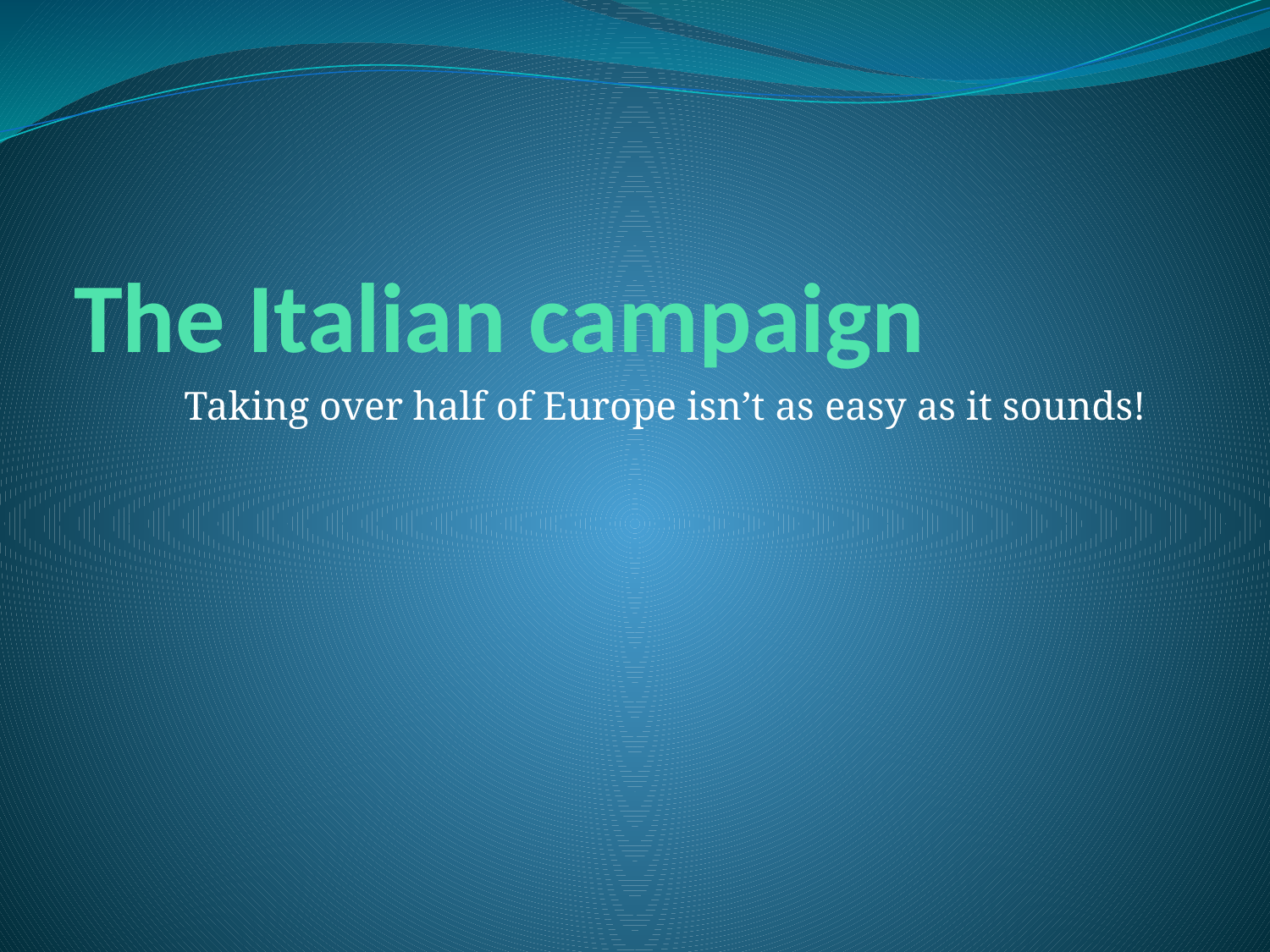

# The Italian campaign
Taking over half of Europe isn’t as easy as it sounds!